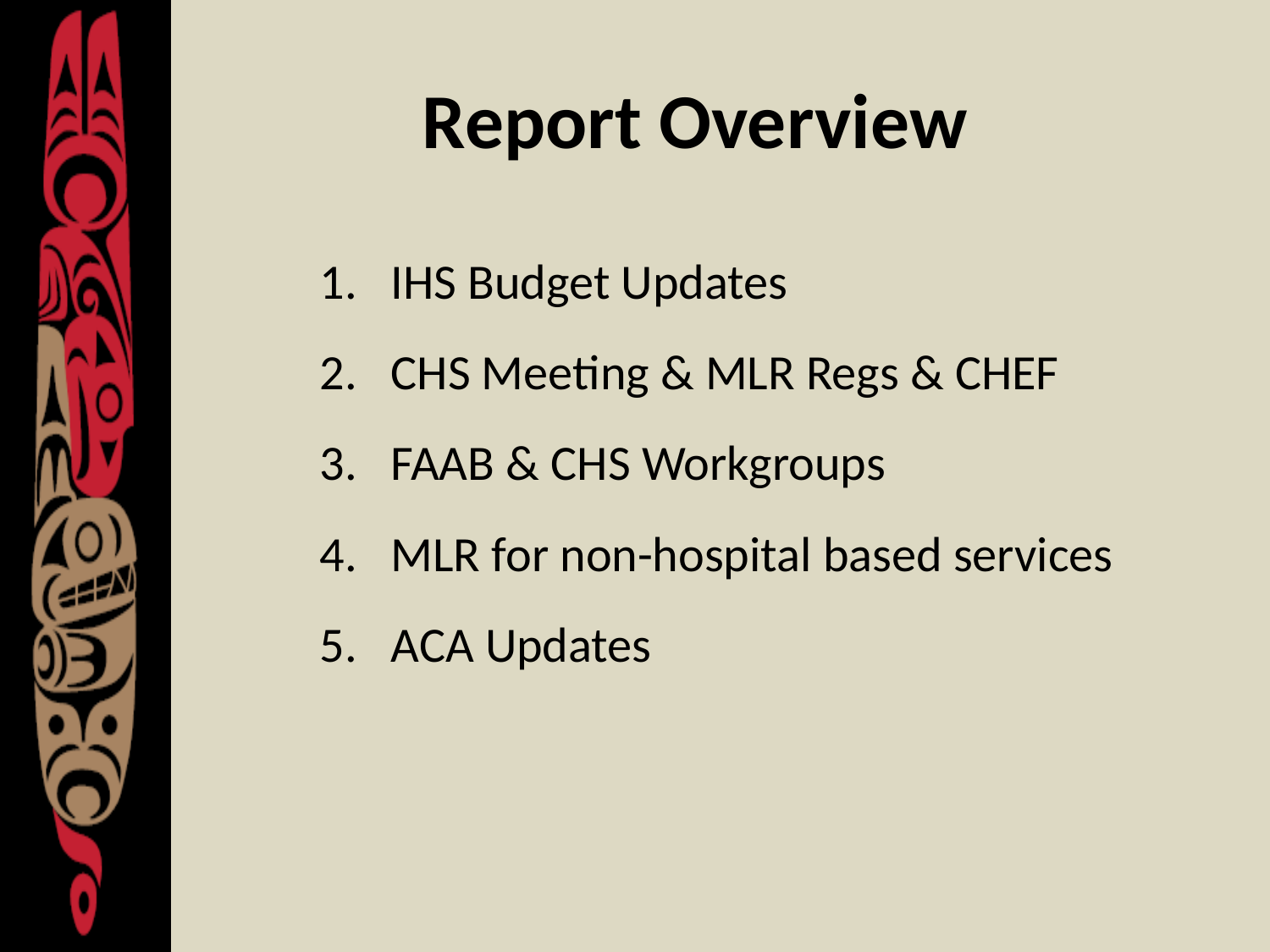

# Report Overview
IHS Budget Updates
CHS Meeting & MLR Regs & CHEF
FAAB & CHS Workgroups
MLR for non-hospital based services
ACA Updates